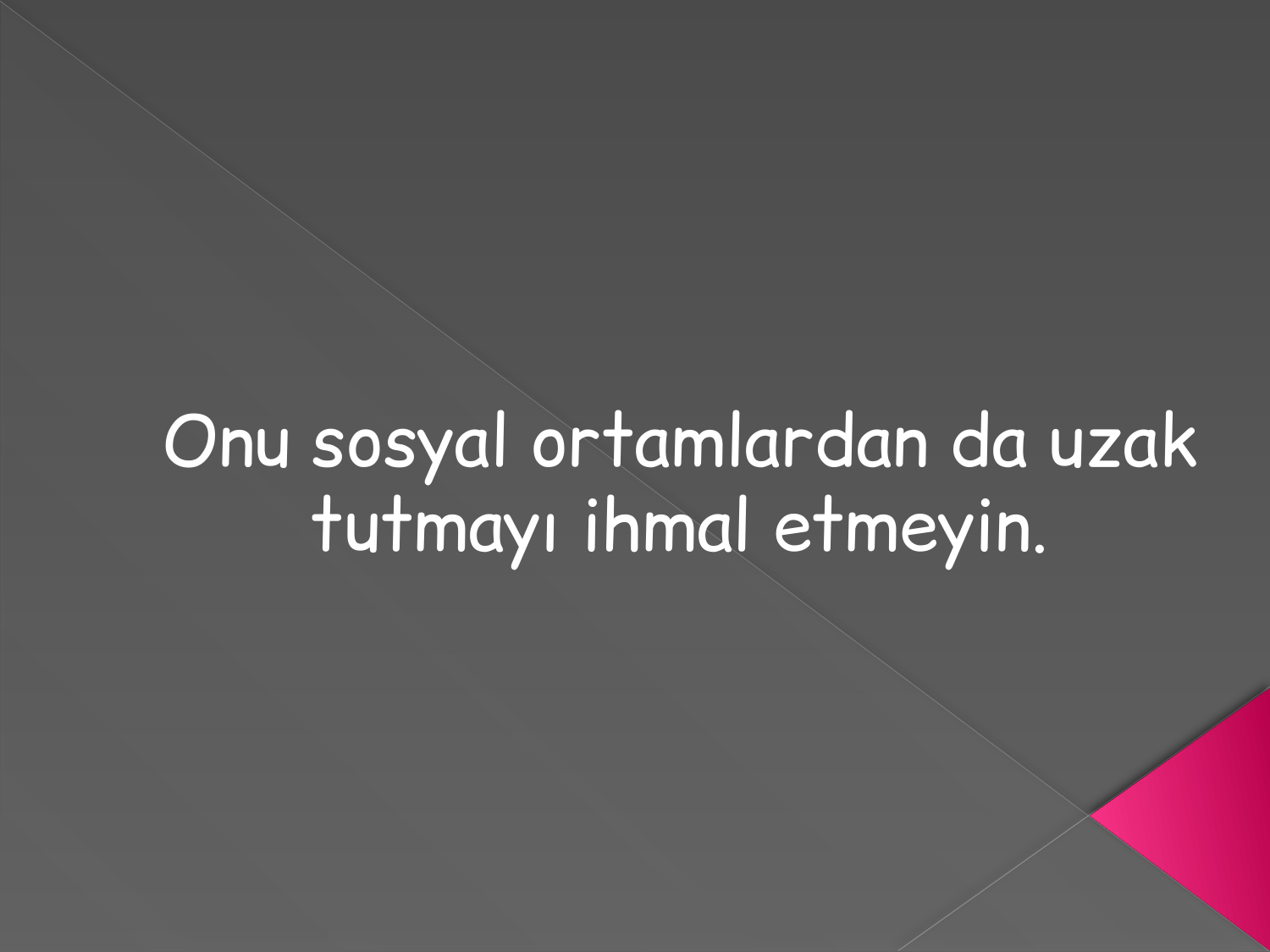

#
Onu sosyal ortamlardan da uzak tutmayı ihmal etmeyin.